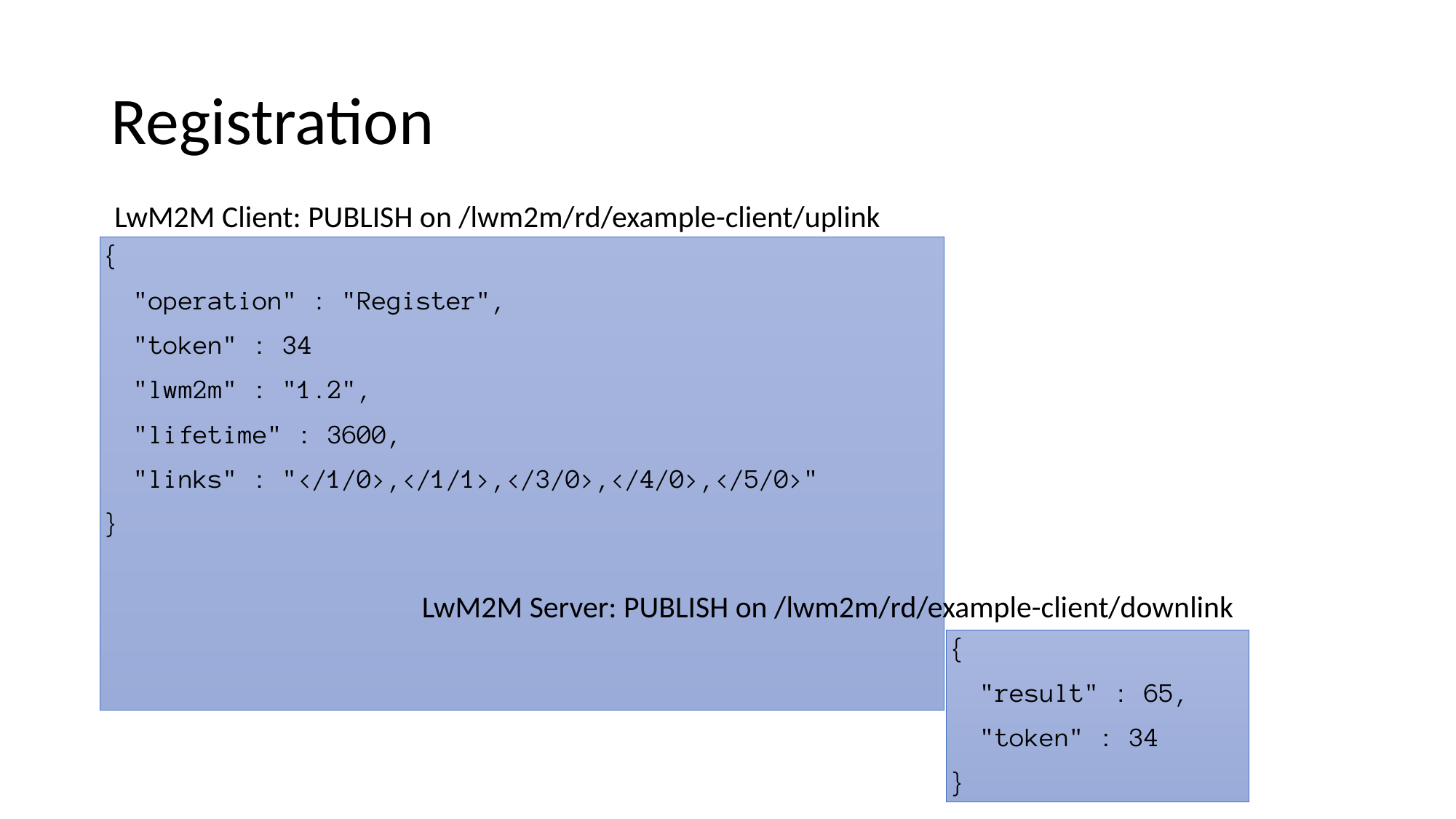

# Registration
LwM2M Client: PUBLISH on /lwm2m/rd/example-client/uplink
{
  "operation" : "Register",
  "token" : 34
  "lwm2m" : "1.2",
  "lifetime" : 3600,
  "links" : "</1/0>,</1/1>,</3/0>,</4/0>,</5/0>"
}
LwM2M Server: PUBLISH on /lwm2m/rd/example-client/downlink
{
  "result" : 65,
  "token" : 34
}